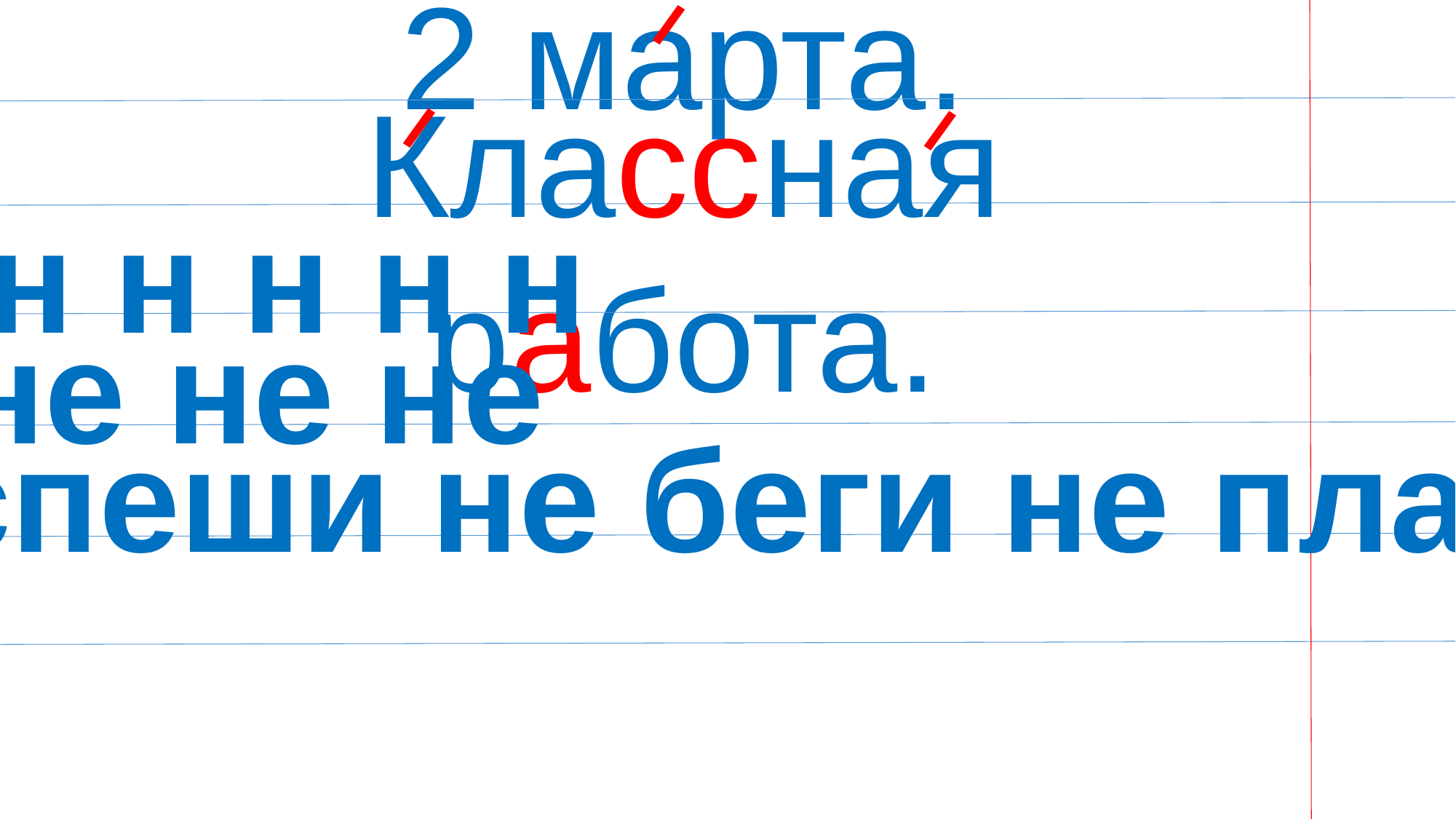

2 марта.

Классная работа.

н н н н н
не не не
не спеши не беги не плачь